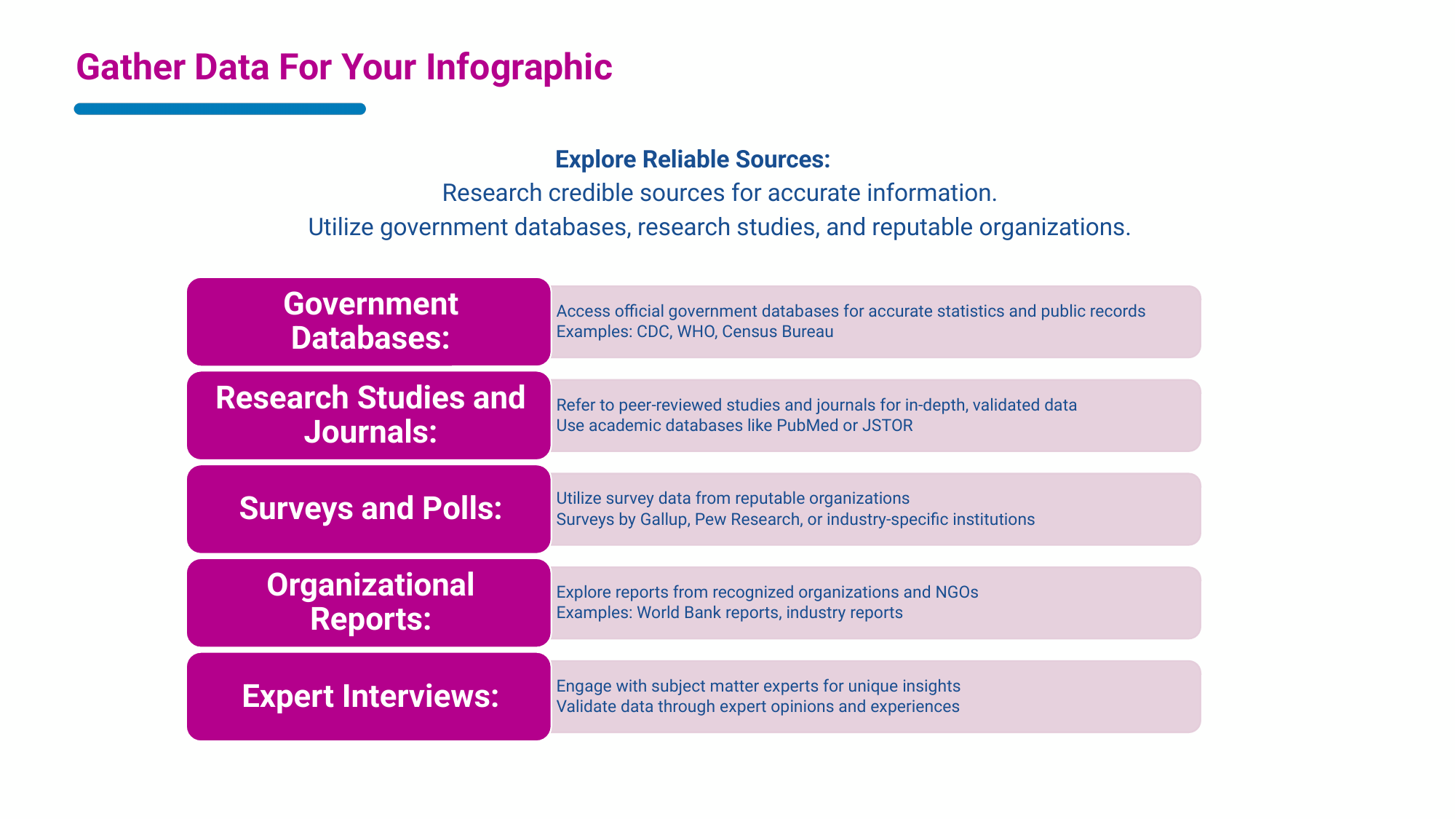

# Gather Data For Your Infographic
Explore Reliable Sources:
Research credible sources for accurate information.
Utilize government databases, research studies, and reputable organizations.

Access official government databases for accurate statistics and public records
Examples: CDC, WHO, Census Bureau
Government Databases:
Refer to peer-reviewed studies and journals for in-depth, validated data
Use academic databases like PubMed or JSTOR
Research Studies and Journals:
Utilize survey data from reputable organizations
Surveys by Gallup, Pew Research, or industry-specific institutions
Surveys and Polls:
Explore reports from recognized organizations and NGOs
Examples: World Bank reports, industry reports
Organizational Reports:
Engage with subject matter experts for unique insights
Validate data through expert opinions and experiences
Expert Interviews: